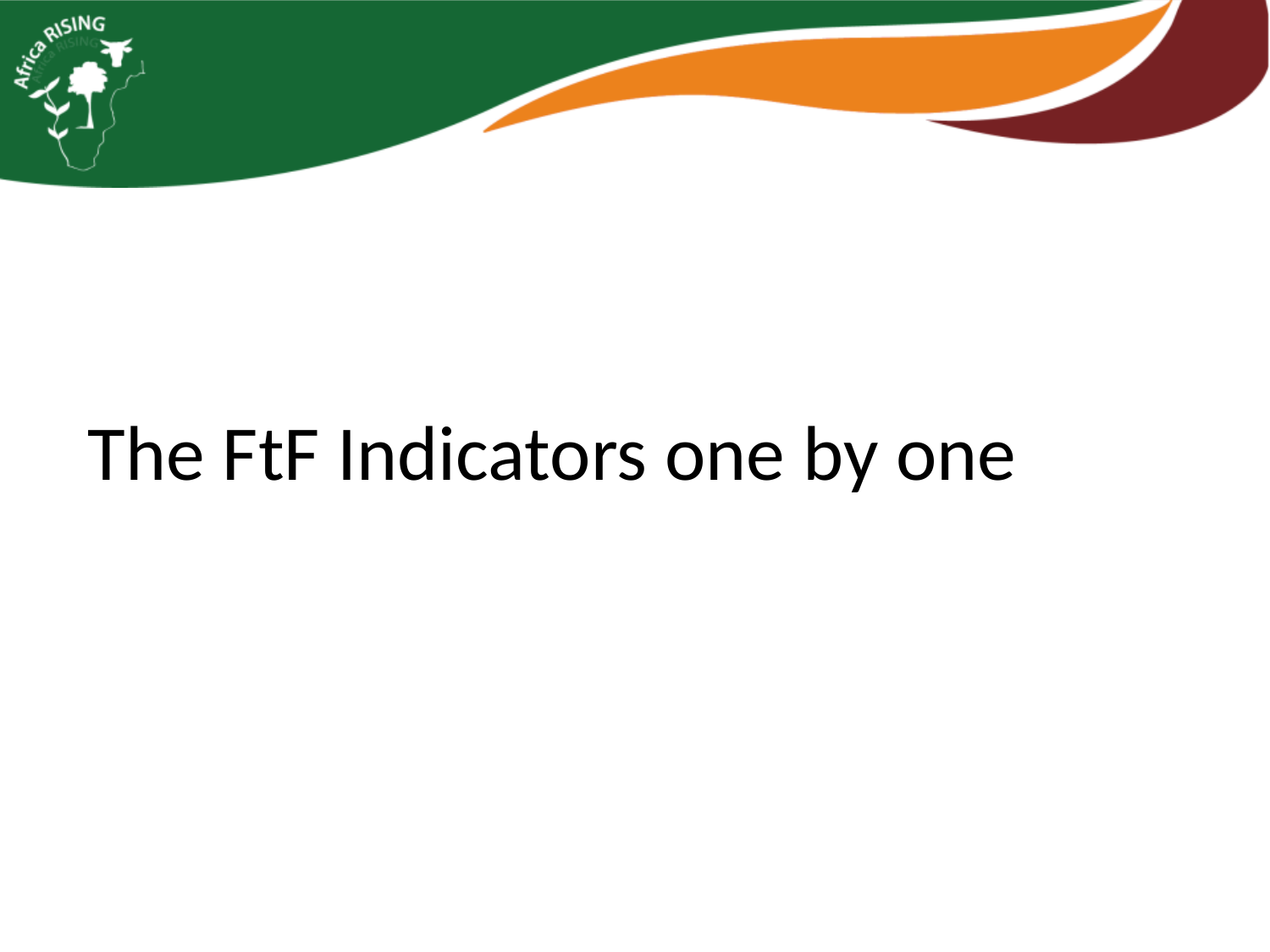

# The FtF Indicators one by one